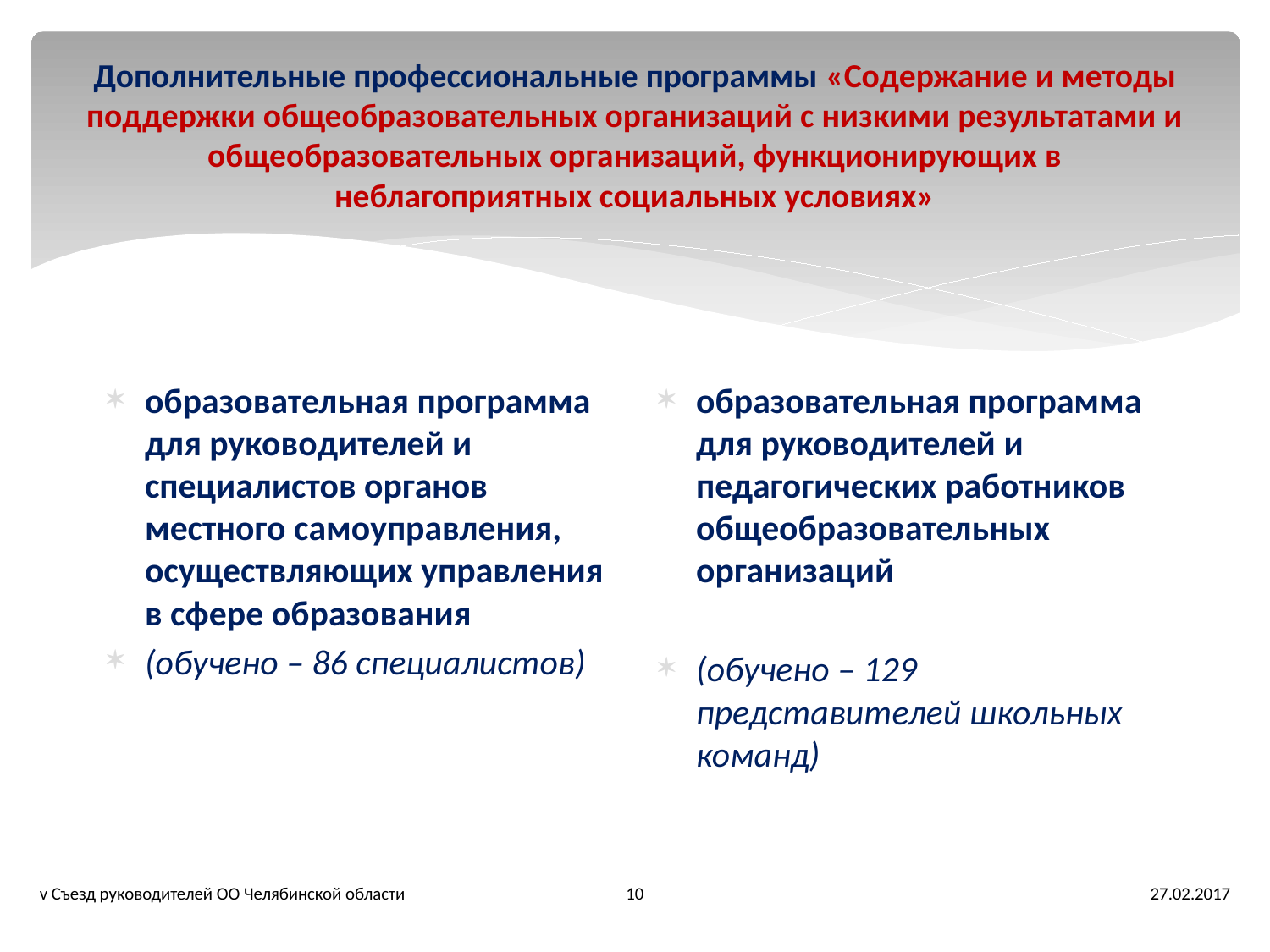

# Дополнительные профессиональные программы «Содержание и методы поддержки общеобразовательных организаций с низкими результатами и общеобразовательных организаций, функционирующих в неблагоприятных социальных условиях»
образовательная программа для руководителей и специалистов органов местного самоуправления, осуществляющих управления в сфере образования
(обучено – 86 специалистов)
образовательная программа для руководителей и педагогических работников общеобразовательных организаций

(обучено – 129 представителей школьных команд)
10
v Съезд руководителей ОО Челябинской области
27.02.2017